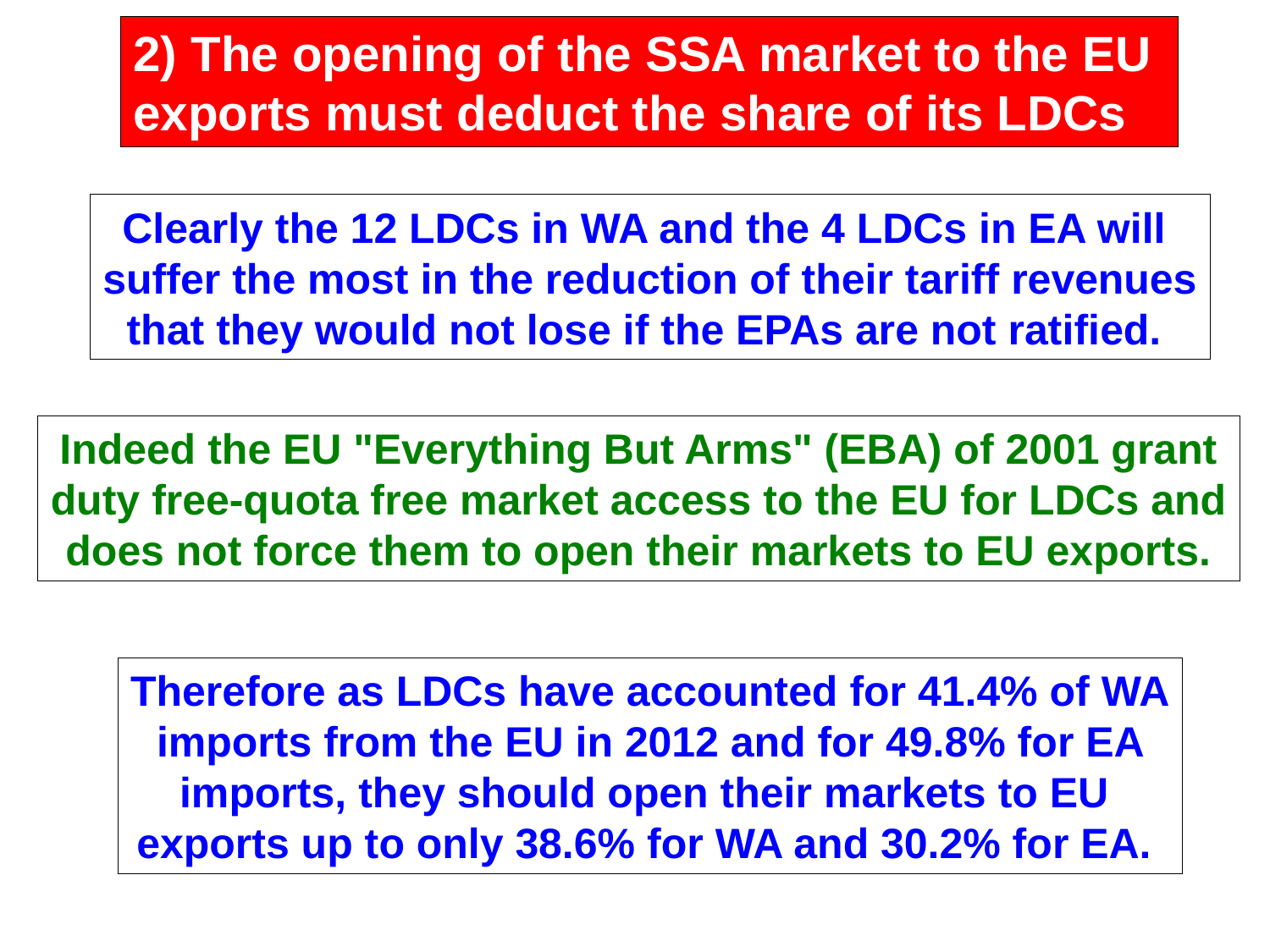

2) The opening of the SSA market to the EU
exports must deduct the share of its LDCs
Clearly the 12 LDCs in WA and the 4 LDCs in EA will
suffer the most in the reduction of their tariff revenues
that they would not lose if the EPAs are not ratified.
Indeed the EU "Everything But Arms" (EBA) of 2001 grant
duty free-quota free market access to the EU for LDCs and
 does not force them to open their markets to EU exports.
Therefore as LDCs have accounted for 41.4% of WA
 imports from the EU in 2012 and for 49.8% for EA
imports, they should open their markets to EU
exports up to only 38.6% for WA and 30.2% for EA.